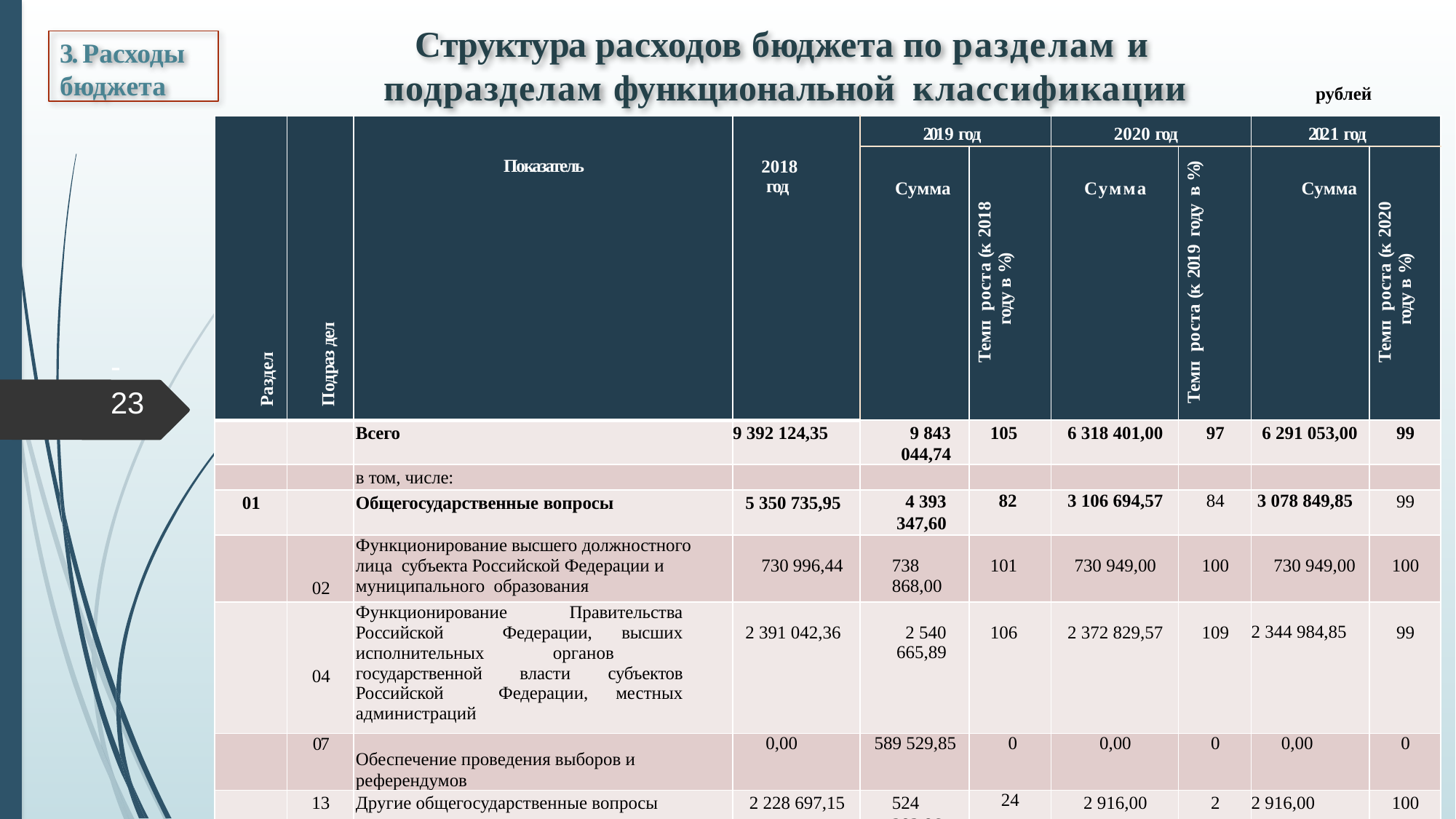

# Структура расходов бюджета по разделам и  подразделам функциональной  классификации
3. Расходы  бюджета
 рублей
| Раздел | Подраз дел | Показатель | 2018 год | 2019 год |  | 2020 год |  | 2021 год |  |
| --- | --- | --- | --- | --- | --- | --- | --- | --- | --- |
|  |  |  |  | Сумма | Темп роста (к 2018 году в %) | Сумма | Темп роста (к 2019 году в %) | Сумма | Темп роста (к 2020 году в %) |
|  |  | Всего | 9 392 124,35 | 9 843 044,74 | 105 | 6 318 401,00 | 97 | 6 291 053,00 | 99 |
|  |  | в том, числе: |  |  |  |  |  |  |  |
| 01 |  | Общегосударственные вопросы | 5 350 735,95 | 4 393 347,60 | 82 | 3 106 694,57 | 84 | 3 078 849,85 | 99 |
|  | 02 | Функционирование высшего должностного лица субъекта Российской Федерации и муниципального образования | 730 996,44 | 738 868,00 | 101 | 730 949,00 | 100 | 730 949,00 | 100 |
|  | 04 | Функционирование Правительства Российской Федерации, высших исполнительных органов государственной власти субъектов Российской Федерации, местных администраций | 2 391 042,36 | 2 540 665,89 | 106 | 2 372 829,57 | 109 | 2 344 984,85 | 99 |
|  | 07 | Обеспечение проведения выборов и референдумов | 0,00 | 589 529,85 | 0 | 0,00 | 0 | 0,00 | 0 |
|  | 13 | Другие общегосударственные вопросы | 2 228 697,15 | 524 283,86 | 24 | 2 916,00 | 2 | 2 916,00 | 100 |
| 02 |  | Национальная оборона | 172 447,81 | 191 683,00 | 111 | 190 828,00 | 100 | 190 828,00 | 100 |
|  | 03 | Мобилизационная и вневойсковая подготовка | 172 447,81 | 191 683,00 | 111 | 190 828,00 | 100 | 190 828,00 | 100 |
-23